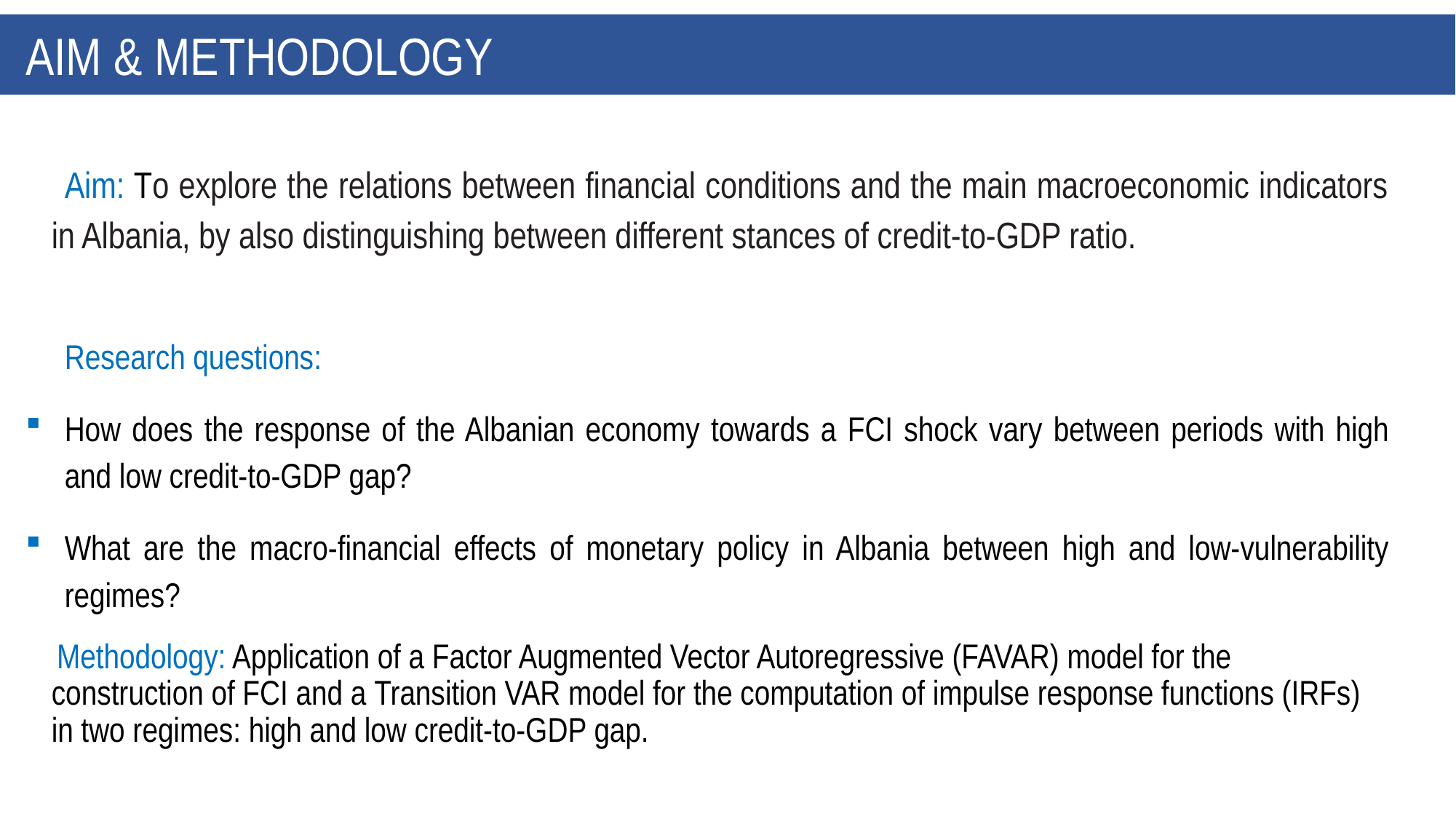

# AIM & METHODOLOGY
    Aim: To explore the relations between financial conditions and the main macroeconomic indicators in Albania, by also distinguishing between different stances of credit-to-GDP ratio.

     Research questions:
How does the response of the Albanian economy towards a FCI shock vary between periods with high and low credit-to-GDP gap?
What are the macro-financial effects of monetary policy in Albania between high and low-vulnerability regimes?
    Methodology: Application of a Factor Augmented Vector Autoregressive (FAVAR) model for the construction of FCI and a Transition VAR model for the computation of impulse response functions (IRFs) in two regimes: high and low credit-to-GDP gap.